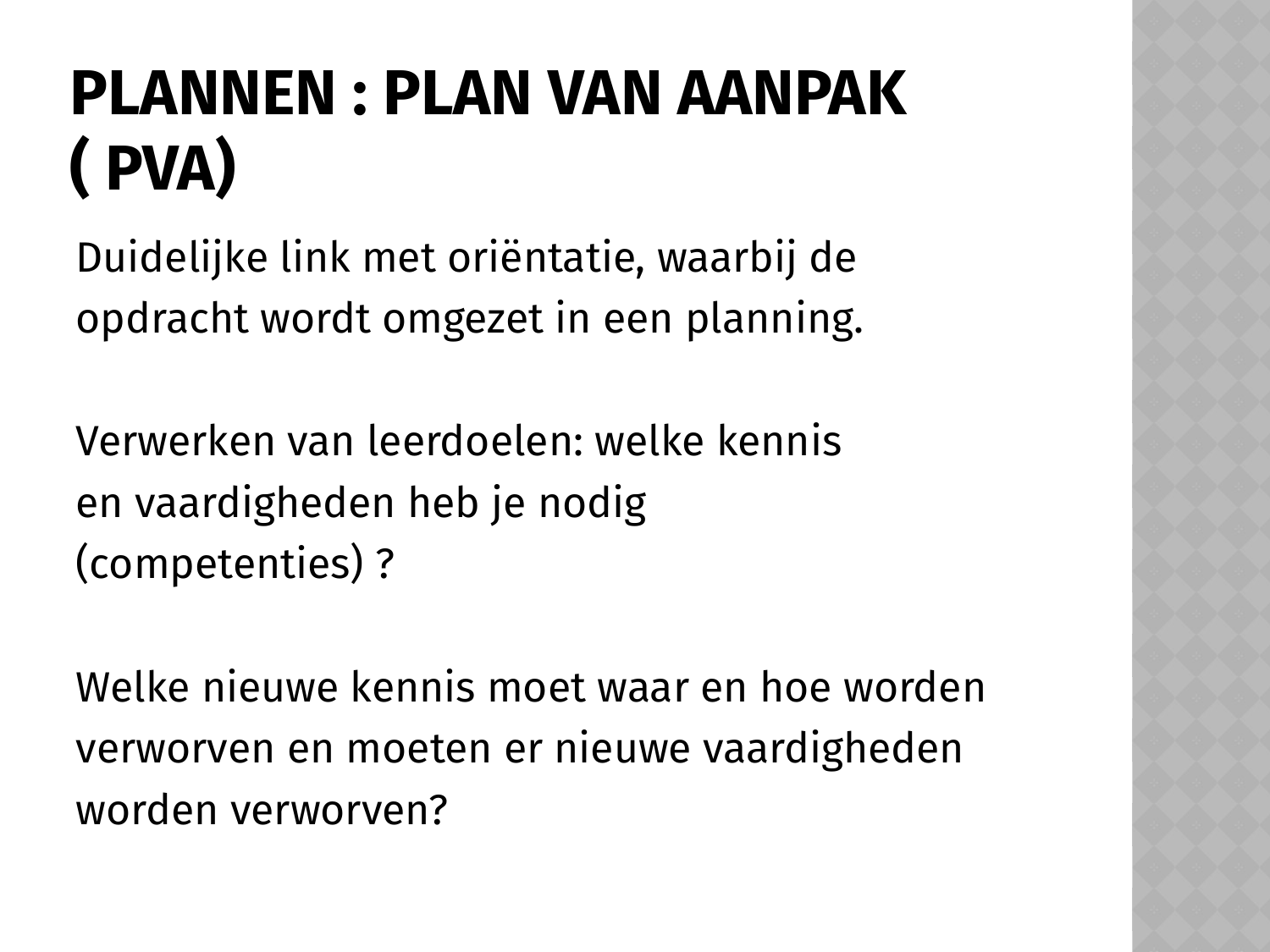

# Plannen : Plan van Aanpak ( PvA)
Duidelijke link met oriëntatie, waarbij de
opdracht wordt omgezet in een planning.

Verwerken van leerdoelen: welke kennis
en vaardigheden heb je nodig
(competenties) ?

Welke nieuwe kennis moet waar en hoe worden
verworven en moeten er nieuwe vaardigheden
worden verworven?